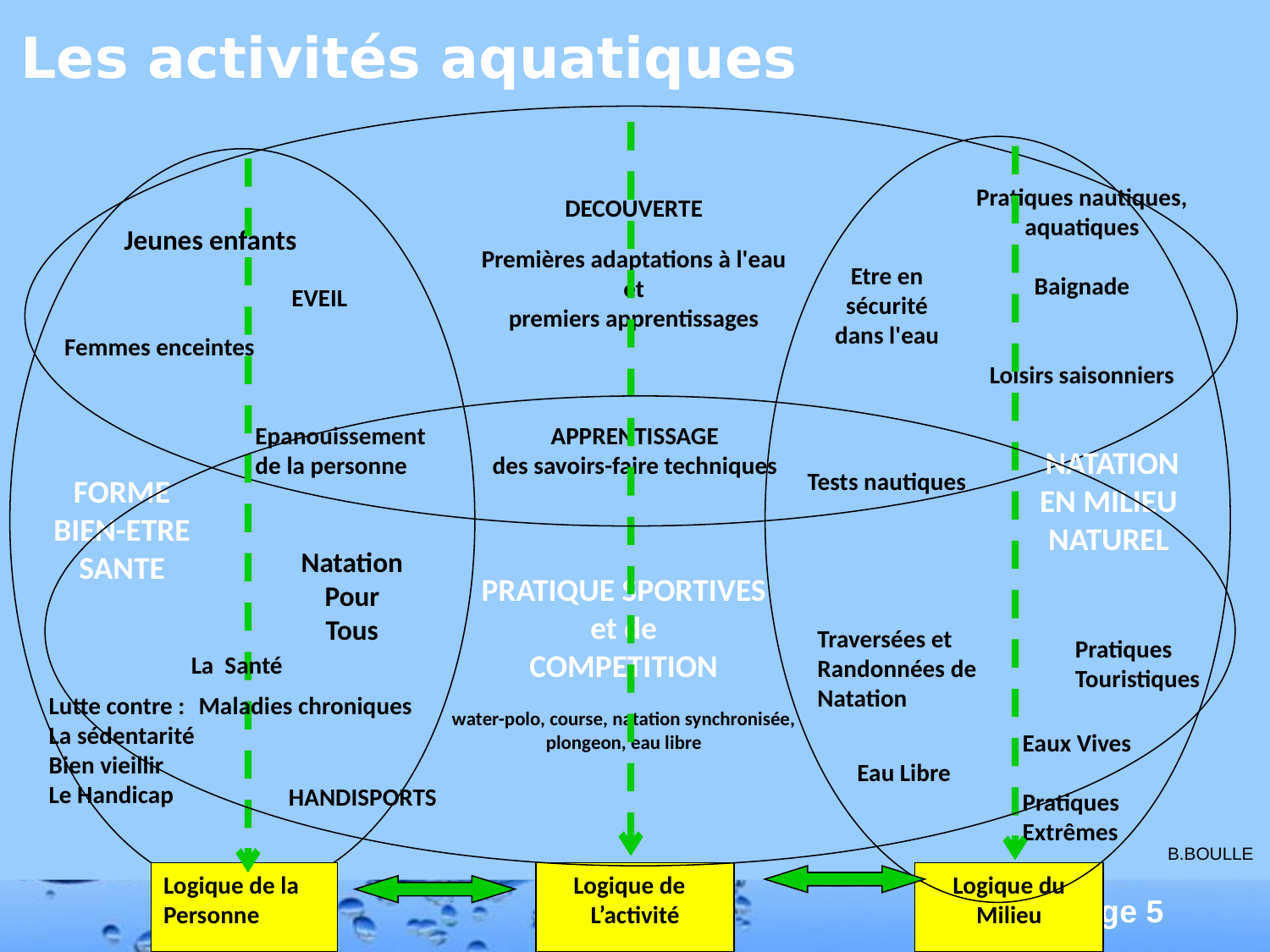

Les activités aquatiques
# LES PRATIS

Pratiques nautiques, aquatiques

Baignade

Loisirs saisonniers
DECOUVERTE

Premières adaptations à l'eau
et
premiers apprentissages
Jeunes enfants
Etre en sécurité dans l'eau
EVEIL
Femmes enceintes

  NATATION
 EN MILIEU
 NATUREL
Epanouissement de la personne
APPRENTISSAGE
des savoirs-faire techniques
FORME
BIEN-ETRE
SANTE
Tests nautiques
Natation
Pour
Tous
PRATIQUE SPORTIVES
et de
COMPETITION

water-polo, course, natation synchronisée, plongeon, eau libre
Traversées et Randonnées de Natation
Pratiques
Touristiques
La  Santé

Lutte contre :
La sédentarité
Bien vieillir
Le Handicap
Maladies chroniques
Eaux Vives

Pratiques
Extrêmes
Eau Libre

HANDISPORTS
B.BOULLE
Logique de la
Personne
Logique de
L’activité
Logique du
Milieu